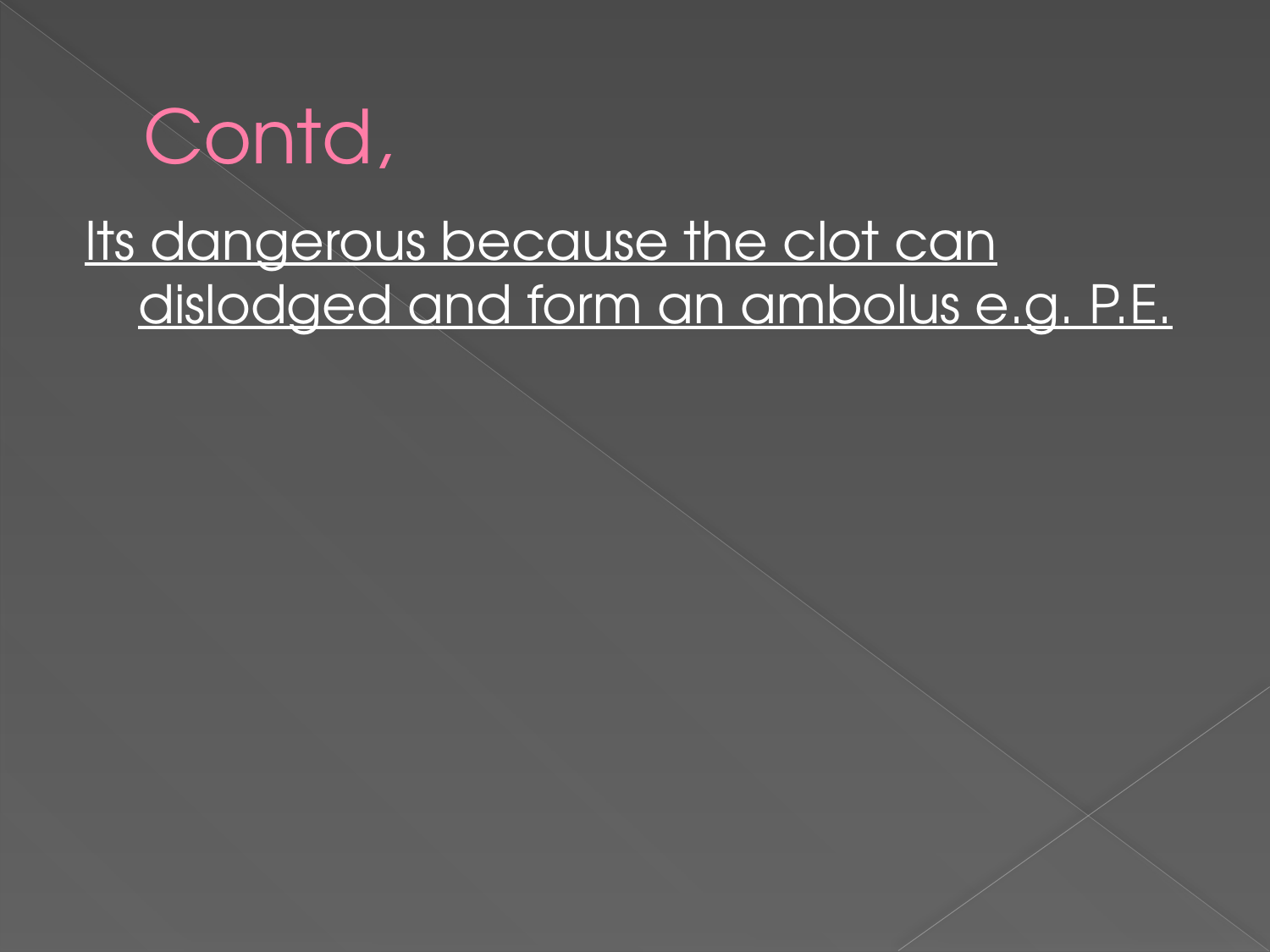

# Contd,
Its dangerous because the clot can dislodged and form an ambolus e.g. P.E.